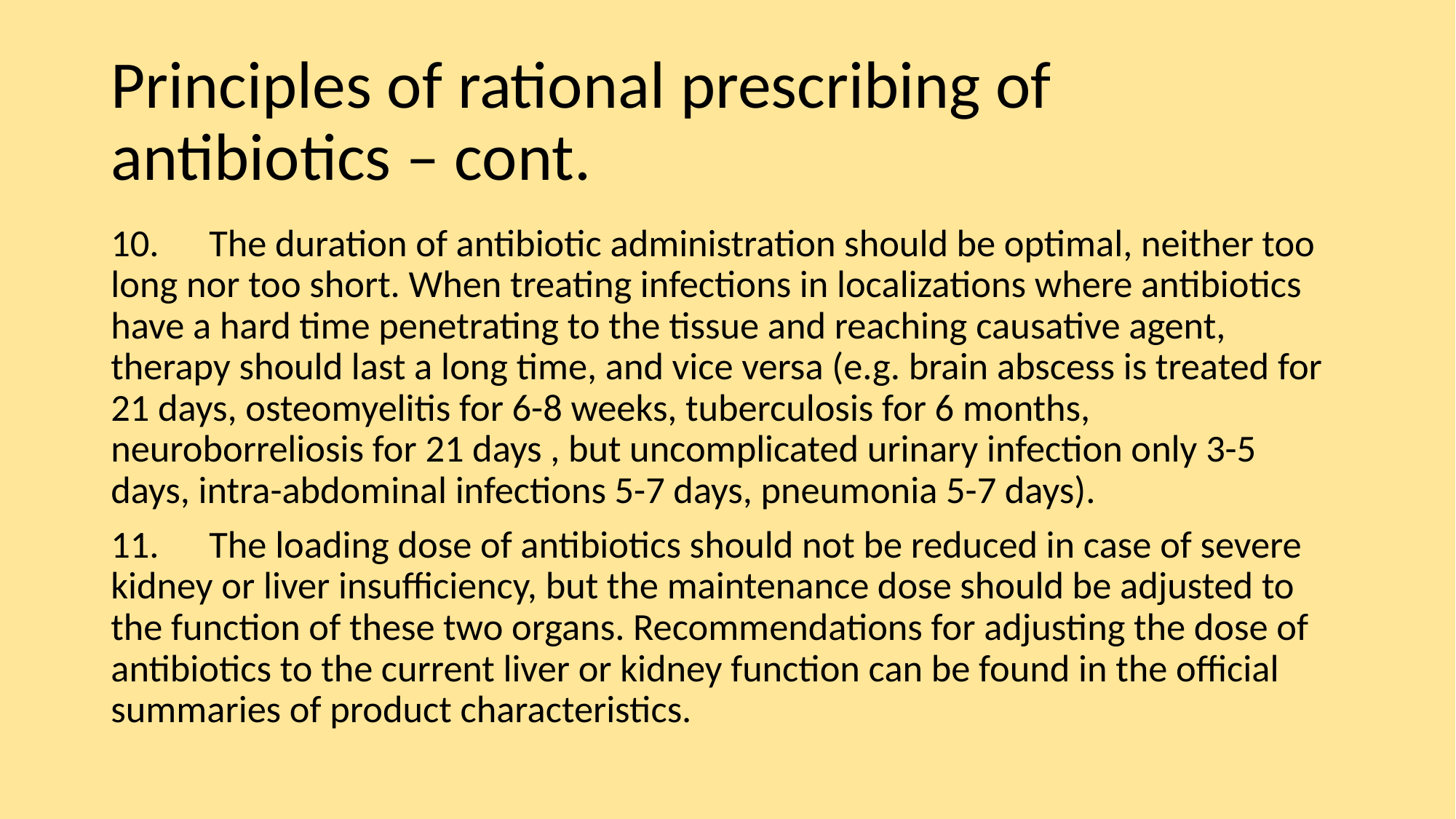

# Principles of rational prescribing of antibiotics – cont.
10.	The duration of antibiotic administration should be optimal, neither too long nor too short. When treating infections in localizations where antibiotics have a hard time penetrating to the tissue and reaching causative agent, therapy should last a long time, and vice versa (e.g. brain abscess is treated for 21 days, osteomyelitis for 6-8 weeks, tuberculosis for 6 months, neuroborreliosis for 21 days , but uncomplicated urinary infection only 3-5 days, intra-abdominal infections 5-7 days, pneumonia 5-7 days).
11.	The loading dose of antibiotics should not be reduced in case of severe kidney or liver insufficiency, but the maintenance dose should be adjusted to the function of these two organs. Recommendations for adjusting the dose of antibiotics to the current liver or kidney function can be found in the official summaries of product characteristics.